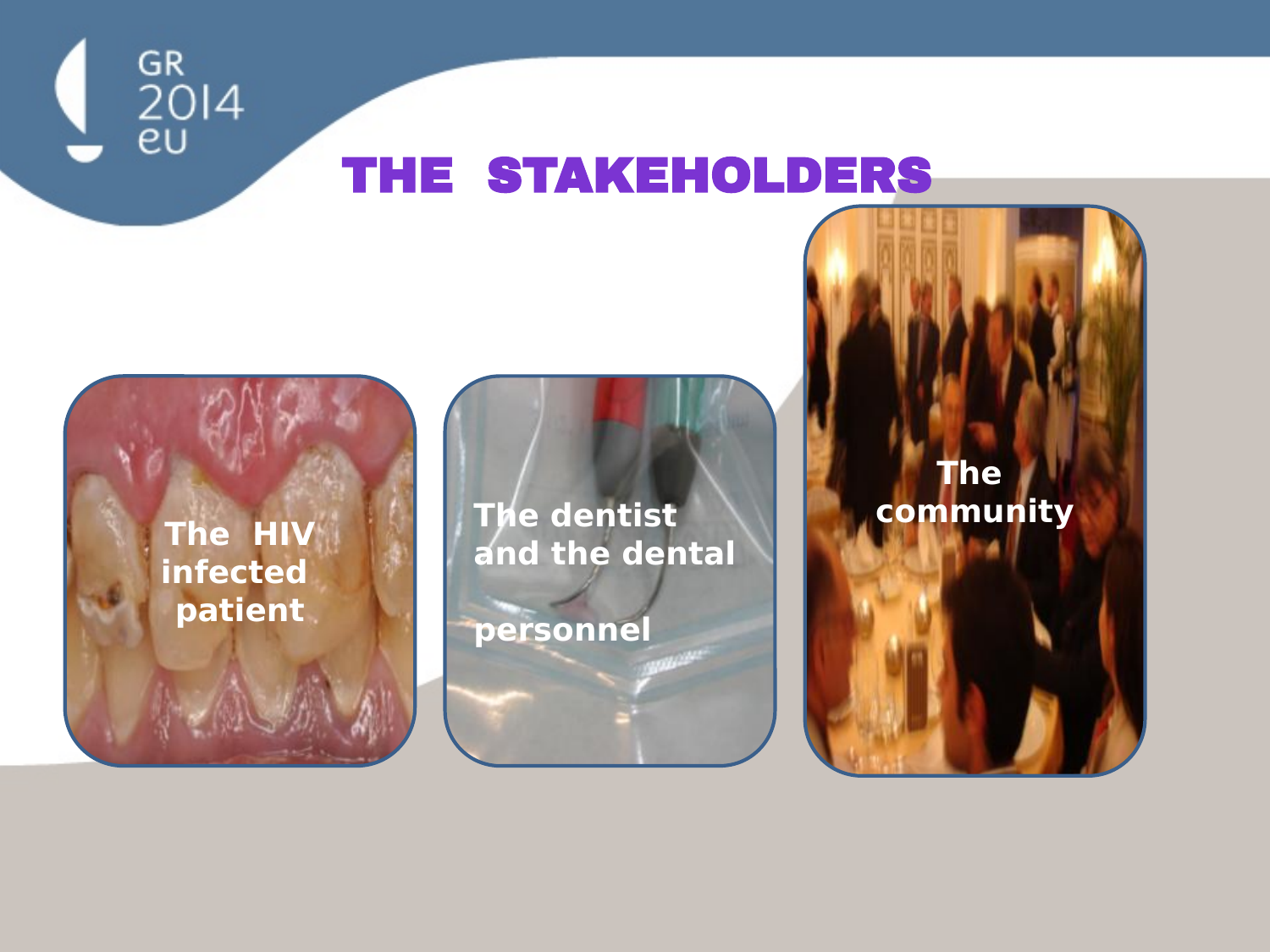

The  stakeholders
The  community
The  HIV infected  patient
The dentist  and the dental             personnel